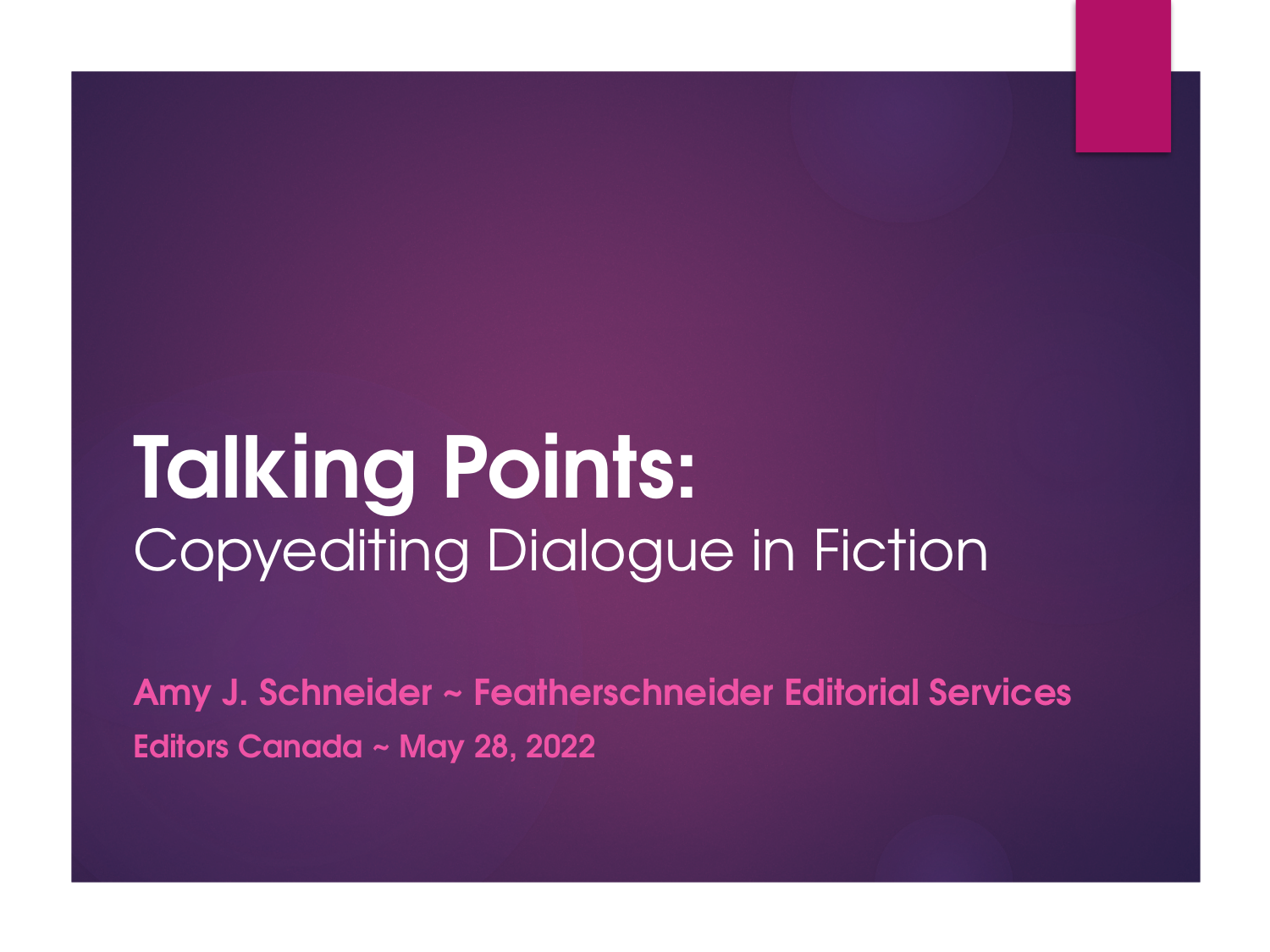

# Talking Points: Copyediting Dialogue in Fiction
Amy J. Schneider ~ Featherschneider Editorial Services
Editors Canada ~ May 28, 2022